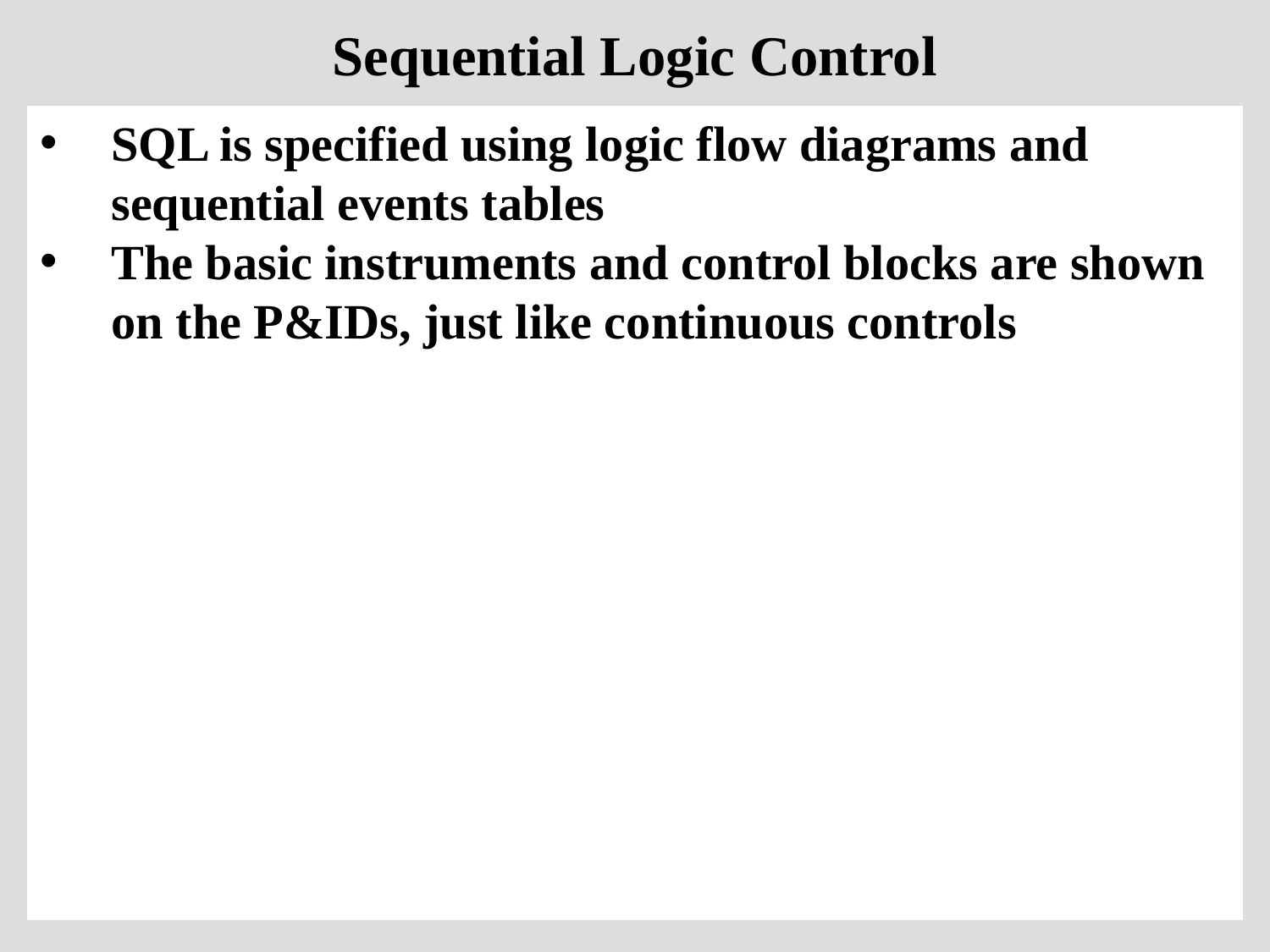

# Sequential Logic Control
SQL is specified using logic flow diagrams and sequential events tables
The basic instruments and control blocks are shown on the P&IDs, just like continuous controls